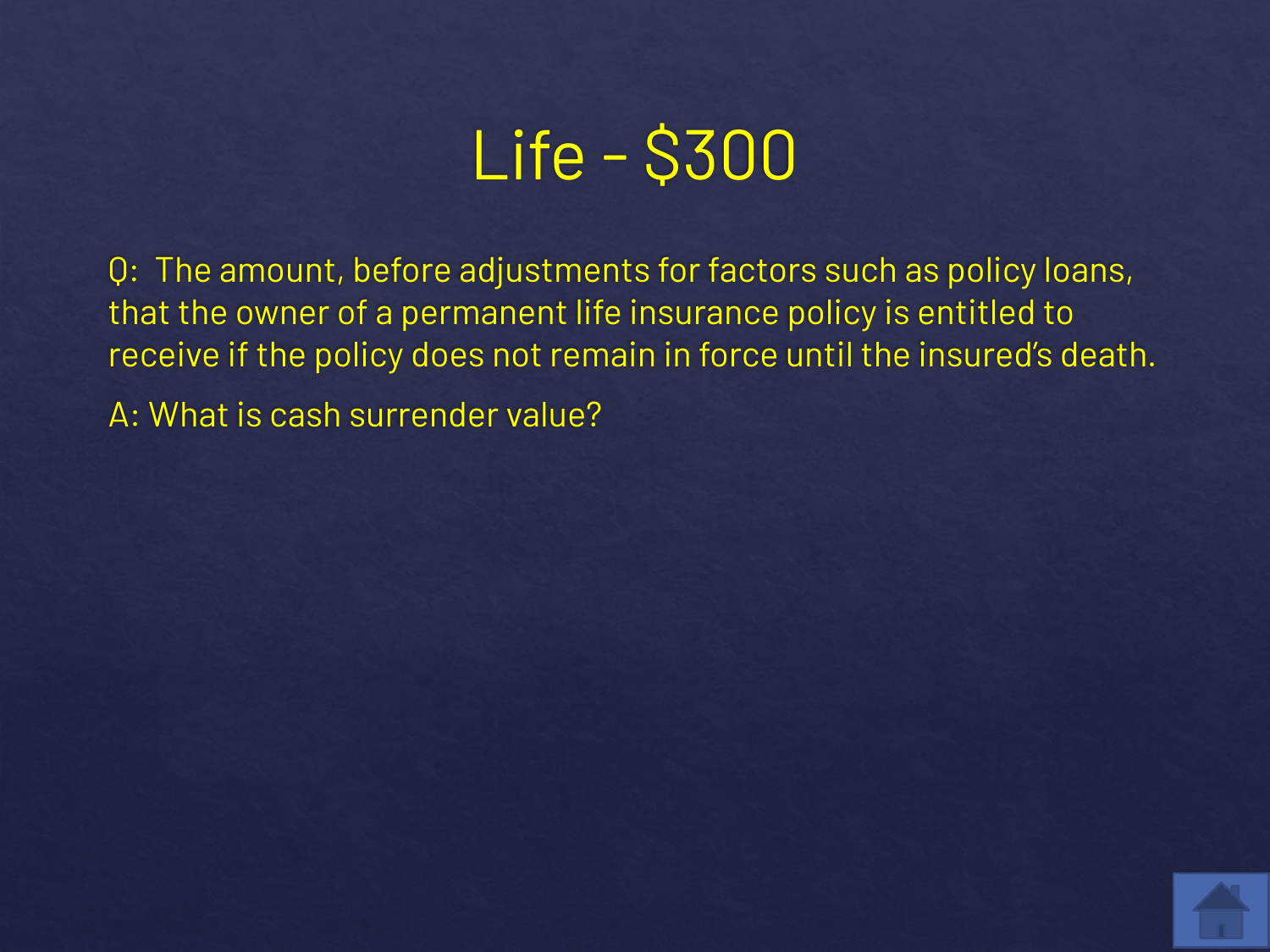

# Life - $300
Q:  The amount, before adjustments for factors such as policy loans, that the owner of a permanent life insurance policy is entitled to receive if the policy does not remain in force until the insured’s death.
A: What is cash surrender value?